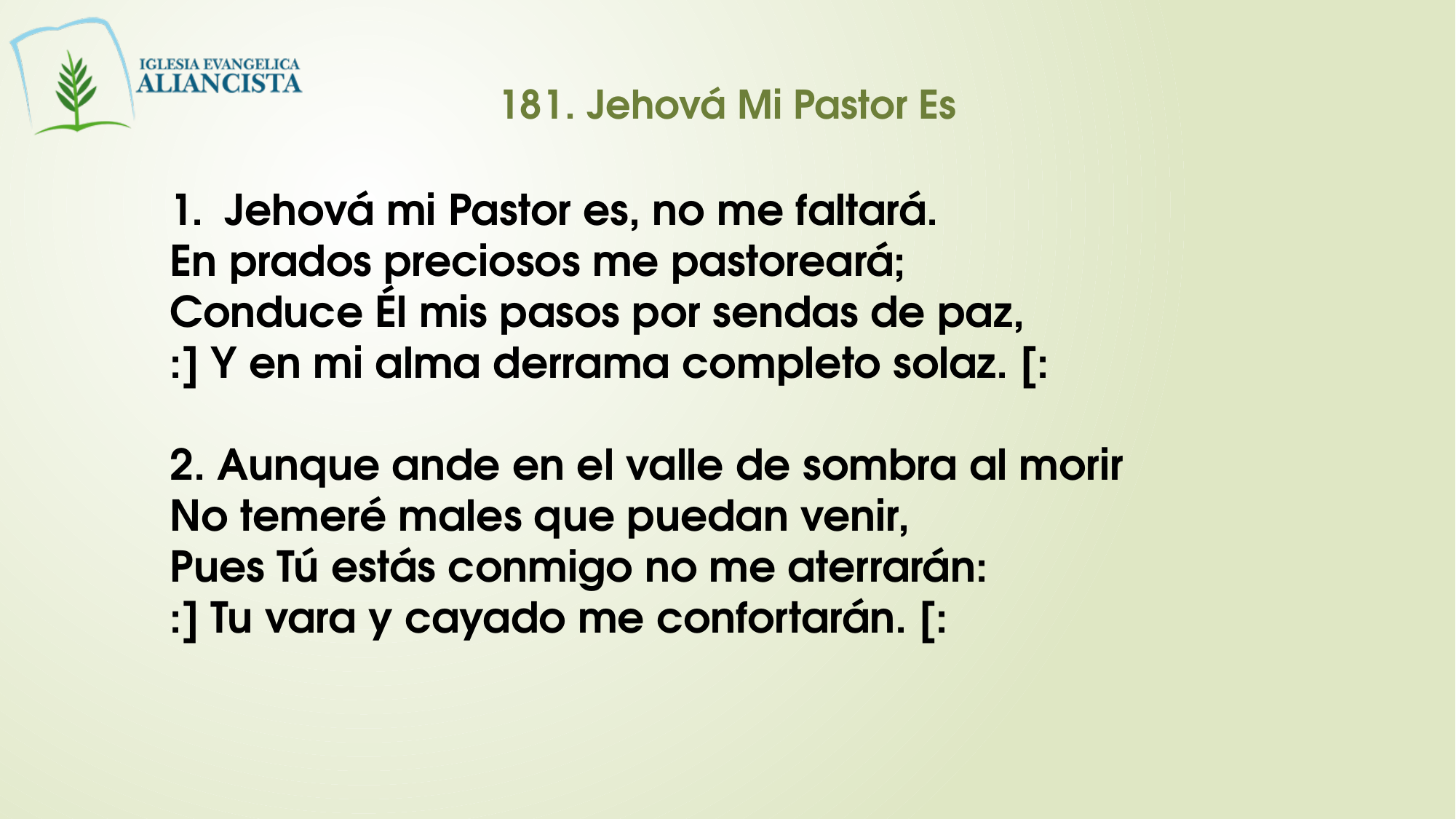

181. Jehová Mi Pastor Es
Jehová mi Pastor es, no me faltará.
En prados preciosos me pastoreará;
Conduce Él mis pasos por sendas de paz,
:] Y en mi alma derrama completo solaz. [:

2. Aunque ande en el valle de sombra al morir
No temeré males que puedan venir,
Pues Tú estás conmigo no me aterrarán:
:] Tu vara y cayado me confortarán. [: